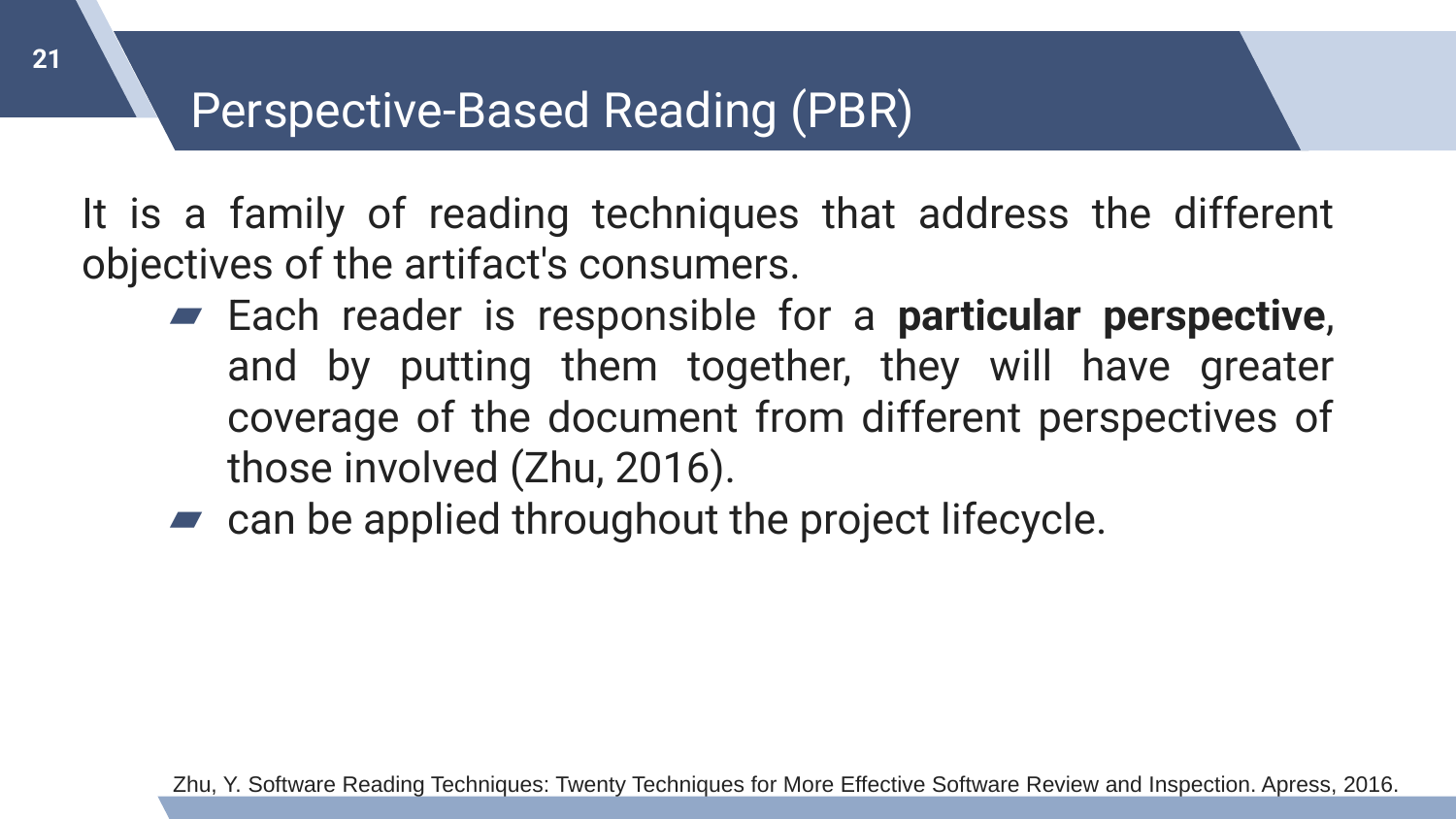

21
# Perspective-Based Reading (PBR)
It is a family of reading techniques that address the different objectives of the artifact's consumers.
Each reader is responsible for a particular perspective, and by putting them together, they will have greater coverage of the document from different perspectives of those involved (Zhu, 2016).
can be applied throughout the project lifecycle.

Zhu, Y. Software Reading Techniques: Twenty Techniques for More Effective Software Review and Inspection. Apress, 2016.